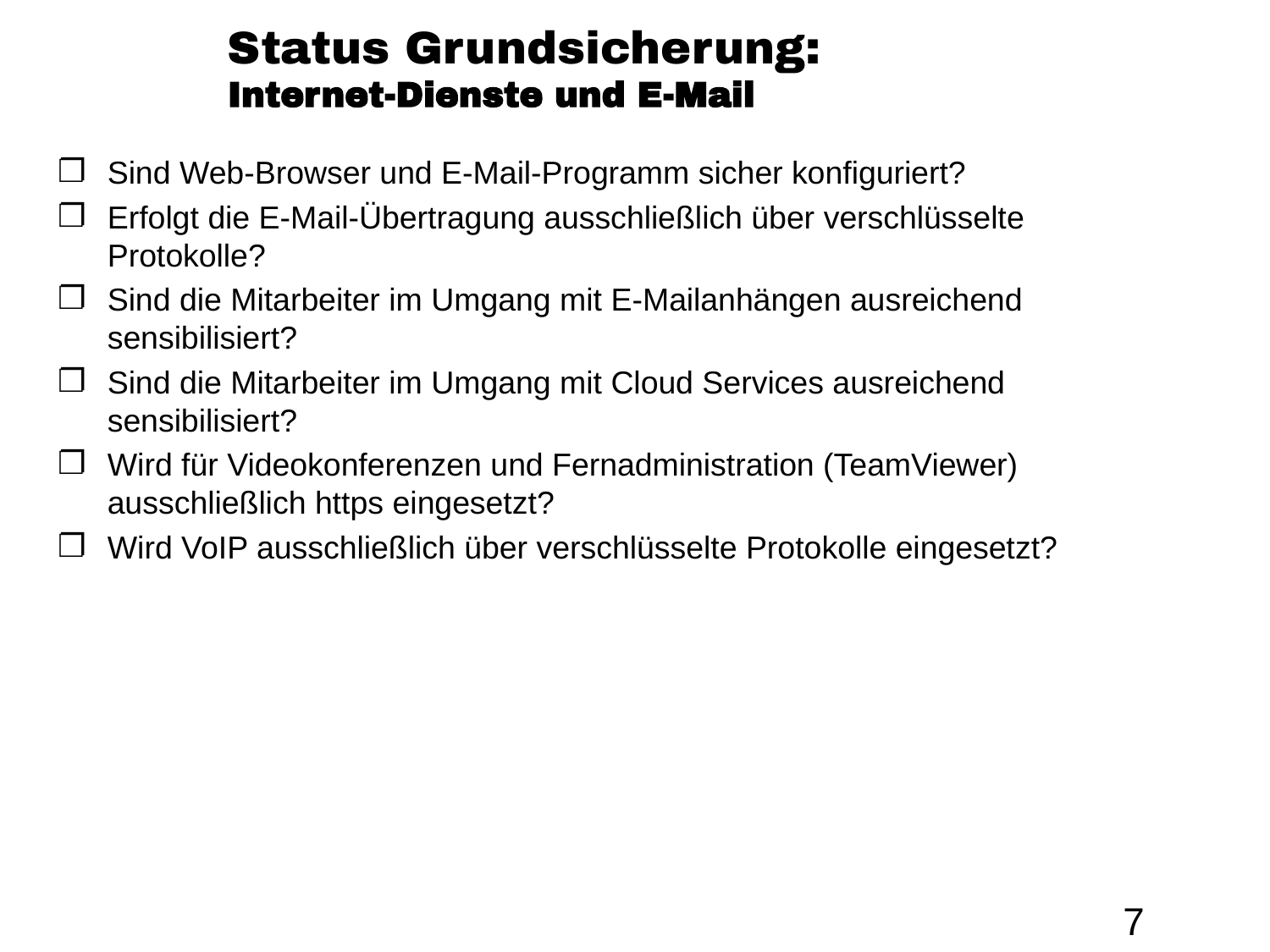

# Status Grundsicherung: Internet-Dienste und E-Mail
Sind Web-Browser und E-Mail-Programm sicher konfiguriert?
Erfolgt die E-Mail-Übertragung ausschließlich über verschlüsselte Protokolle?
Sind die Mitarbeiter im Umgang mit E-Mailanhängen ausreichend sensibilisiert?
Sind die Mitarbeiter im Umgang mit Cloud Services ausreichend sensibilisiert?
Wird für Videokonferenzen und Fernadministration (TeamViewer) ausschließlich https eingesetzt?
Wird VoIP ausschließlich über verschlüsselte Protokolle eingesetzt?
7